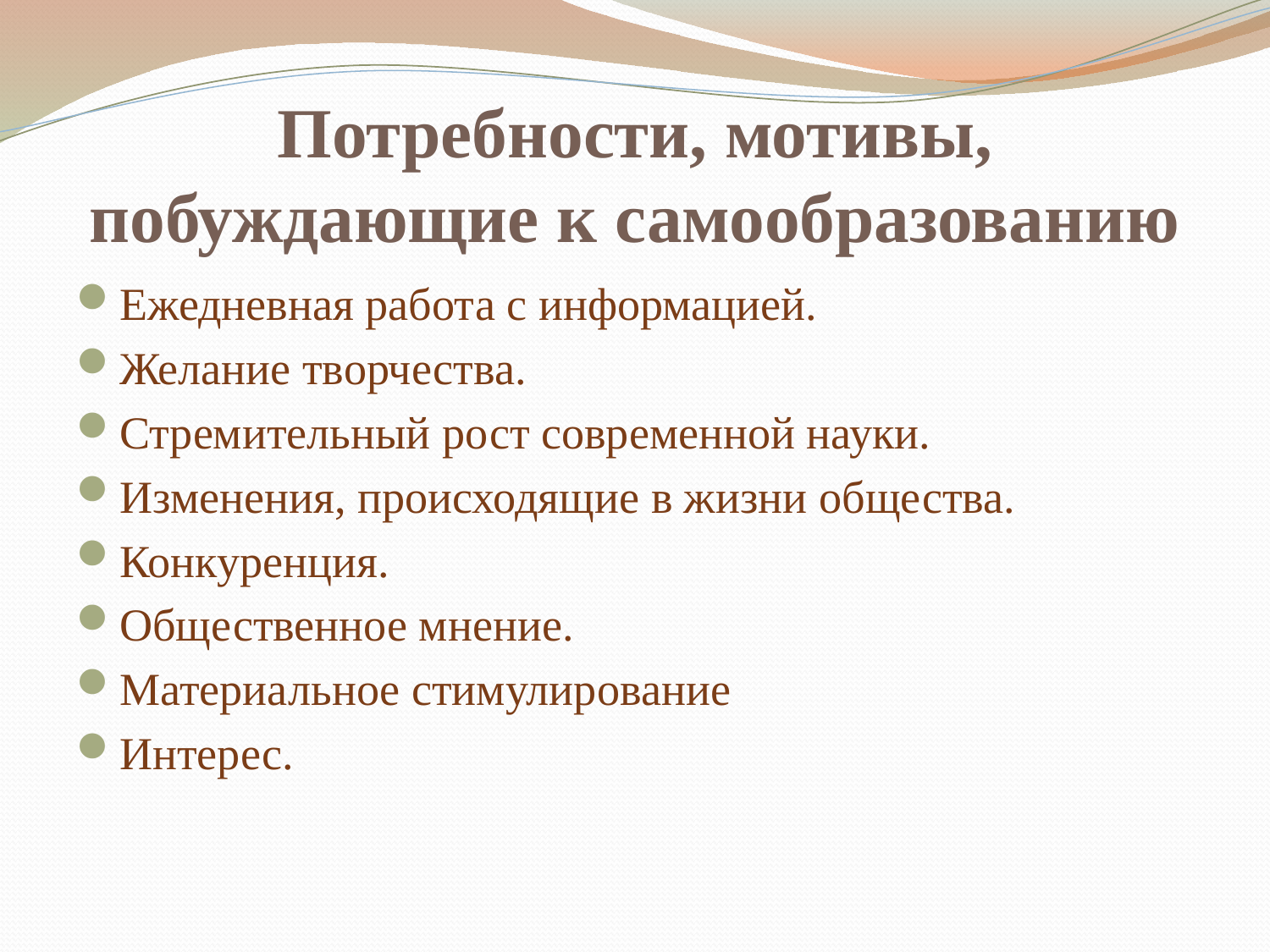

# Потребности, мотивы, побуждающие к самообразованию
Ежедневная работа с информацией.
Желание творчества.
Стремительный рост современной науки.
Изменения, происходящие в жизни общества.
Конкуренция.
Общественное мнение.
Материальное стимулирование
Интерес.